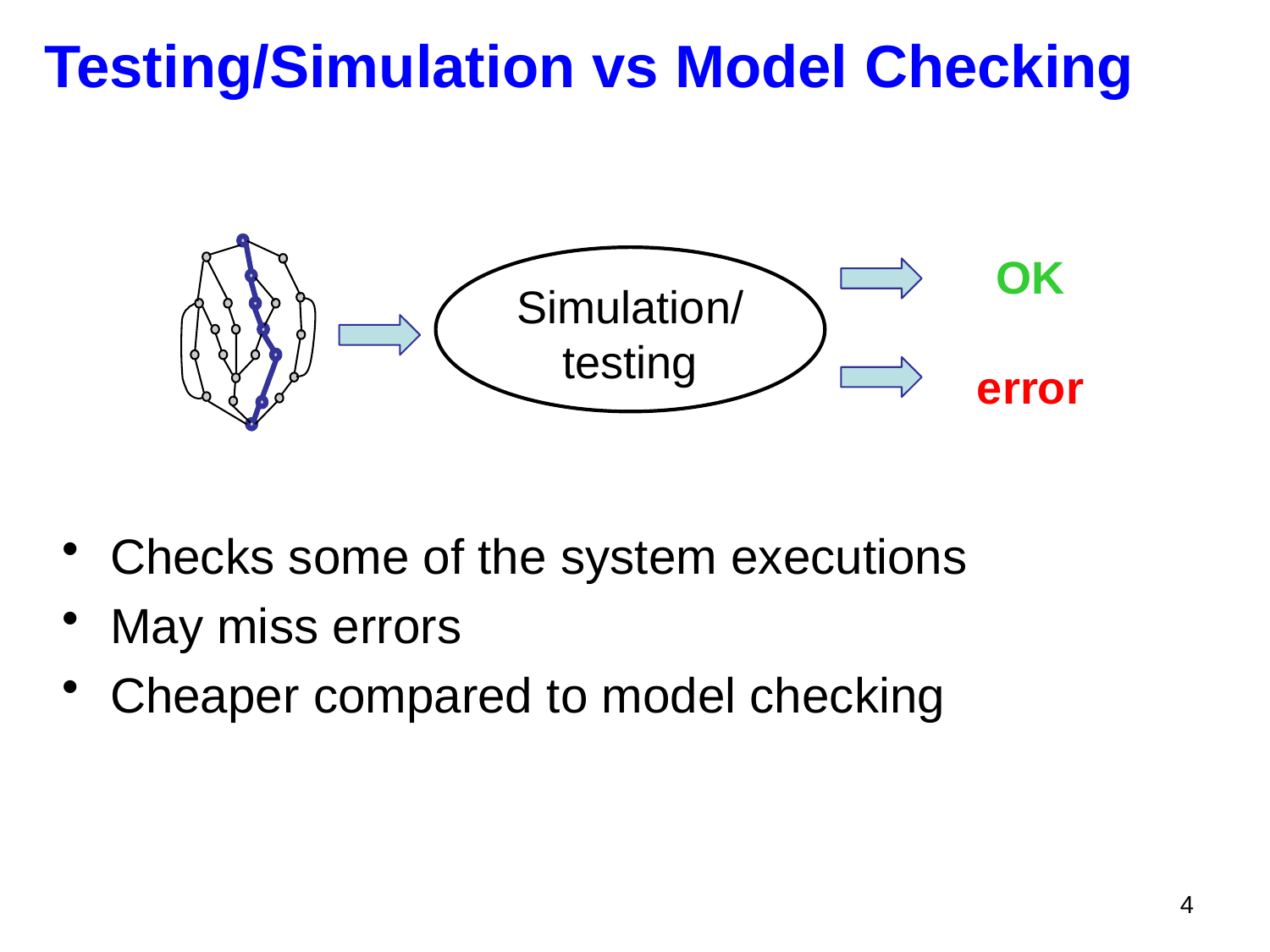

# Testing/Simulation vs Model Checking

OK

error
Simulation/ testing

Checks some of the system executions
May miss errors
Cheaper compared to model checking
4